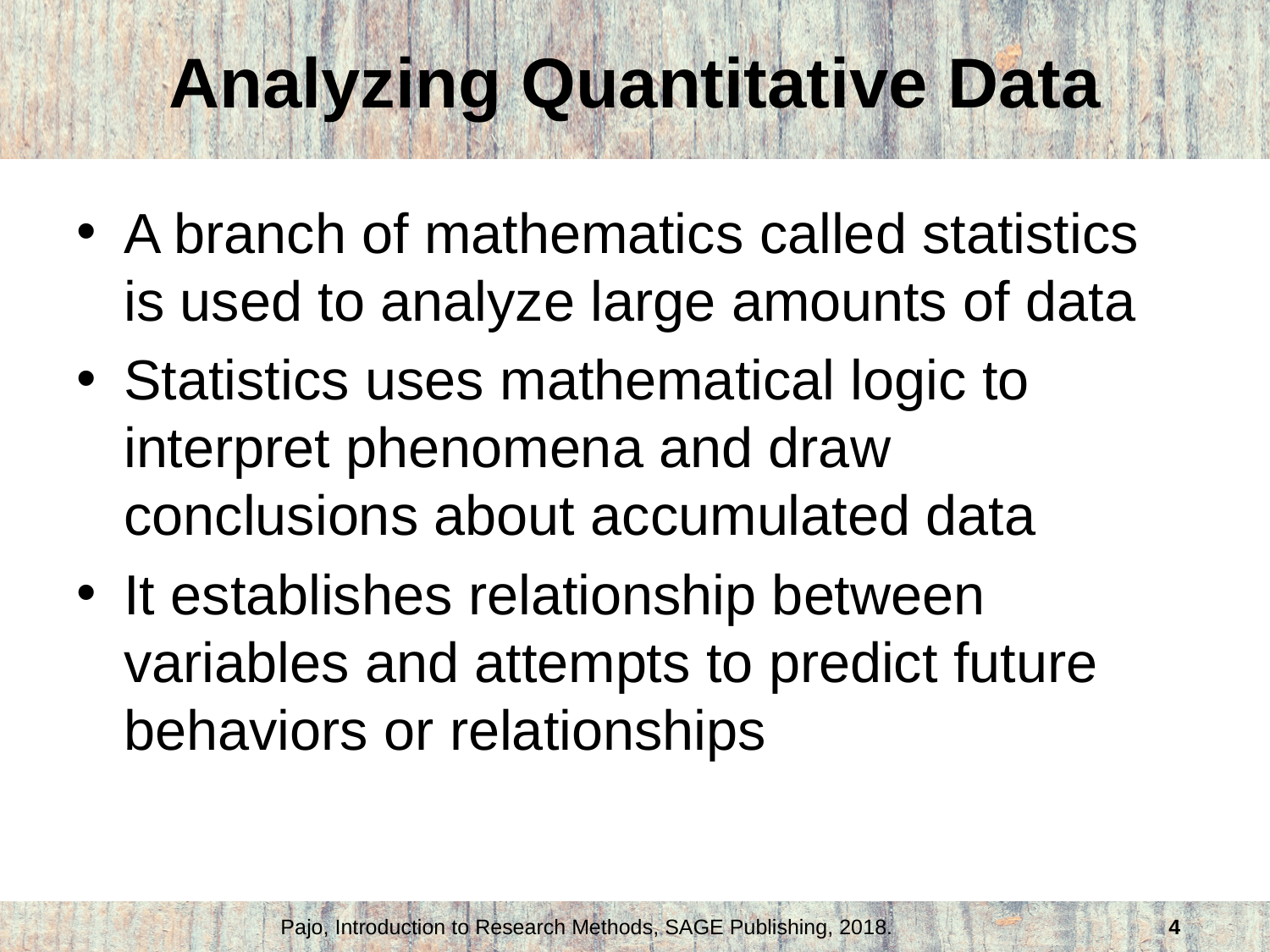

# Analyzing Quantitative Data
A branch of mathematics called statistics is used to analyze large amounts of data
Statistics uses mathematical logic to interpret phenomena and draw conclusions about accumulated data
It establishes relationship between variables and attempts to predict future behaviors or relationships
Pajo, Introduction to Research Methods, SAGE Publishing, 2018.
4